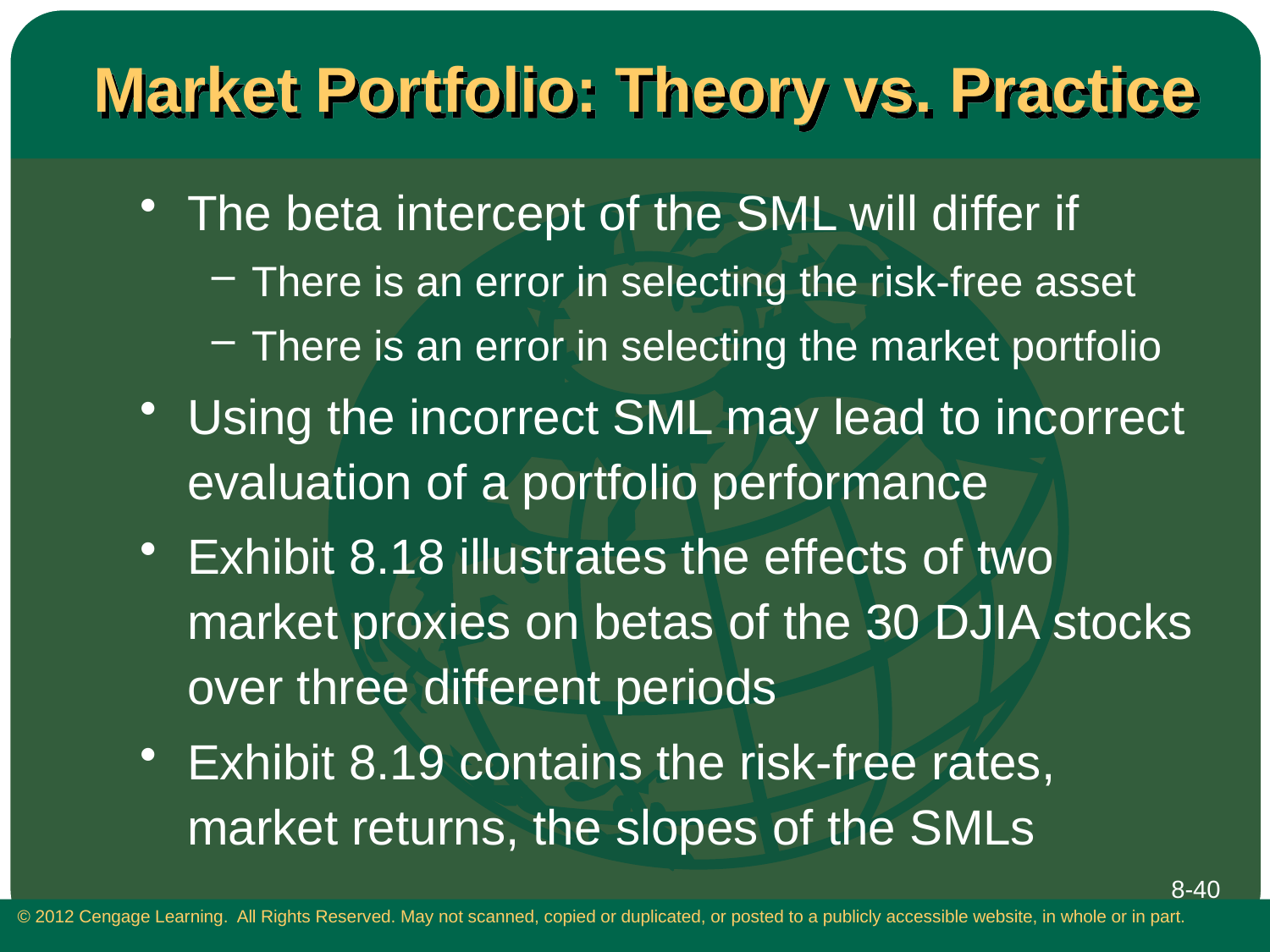

# Market Portfolio: Theory vs. Practice
The beta intercept of the SML will differ if
There is an error in selecting the risk-free asset
There is an error in selecting the market portfolio
Using the incorrect SML may lead to incorrect evaluation of a portfolio performance
Exhibit 8.18 illustrates the effects of two market proxies on betas of the 30 DJIA stocks over three different periods
Exhibit 8.19 contains the risk-free rates, market returns, the slopes of the SMLs
8-40
 © 2012 Cengage Learning.  All Rights Reserved. May not scanned, copied or duplicated, or posted to a publicly accessible website, in whole or in part.